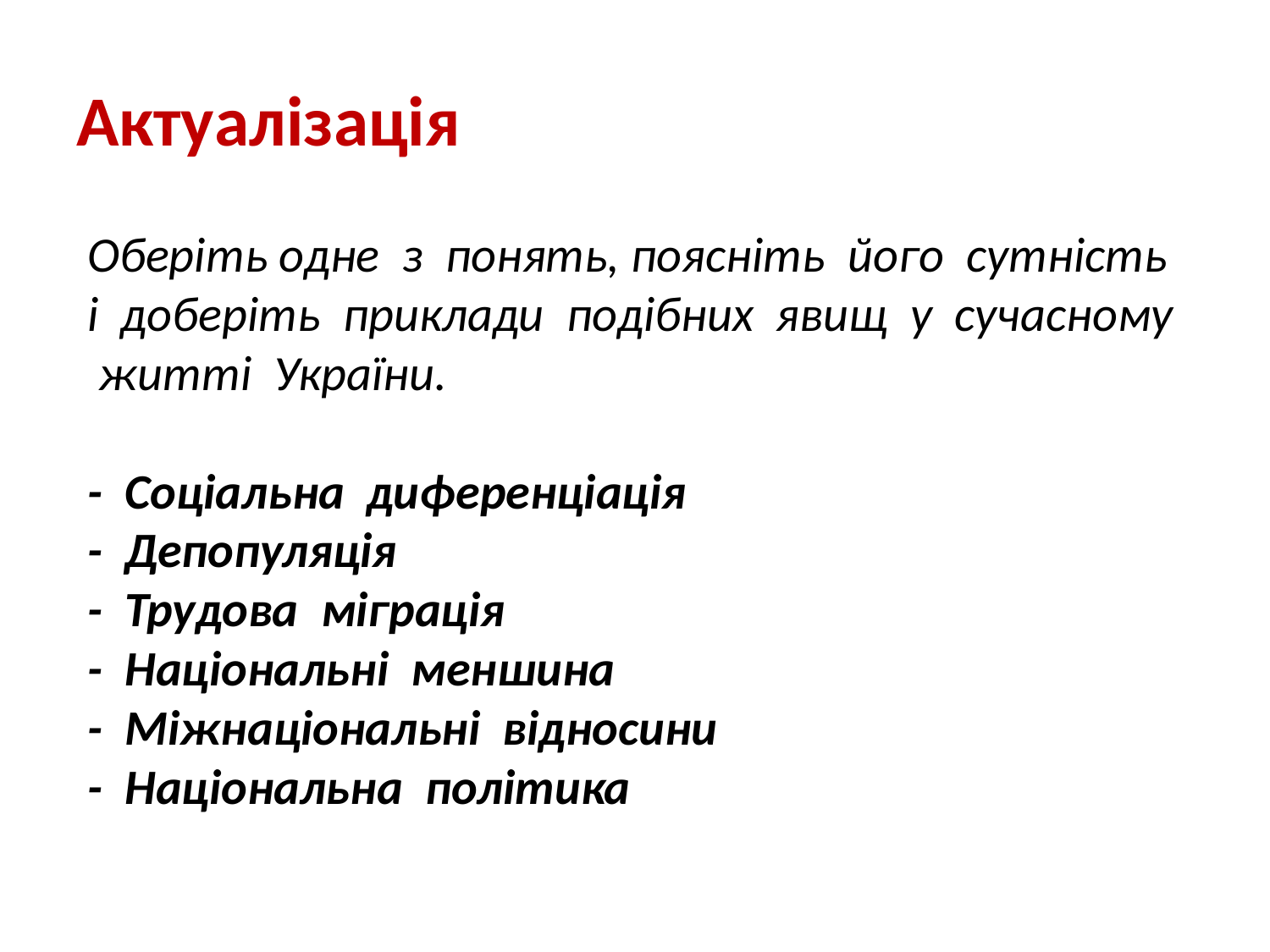

# Актуалізація
Оберіть одне  з  понять, поясніть  його  сутність  і  доберіть  приклади  подібних  явищ  у  сучасному  житті  України.

-  Соціальна  диференціація
-  Депопуляція
-  Трудова  міграція
-  Національні  меншина
-  Міжнаціональні  відносини
-  Національна  політика